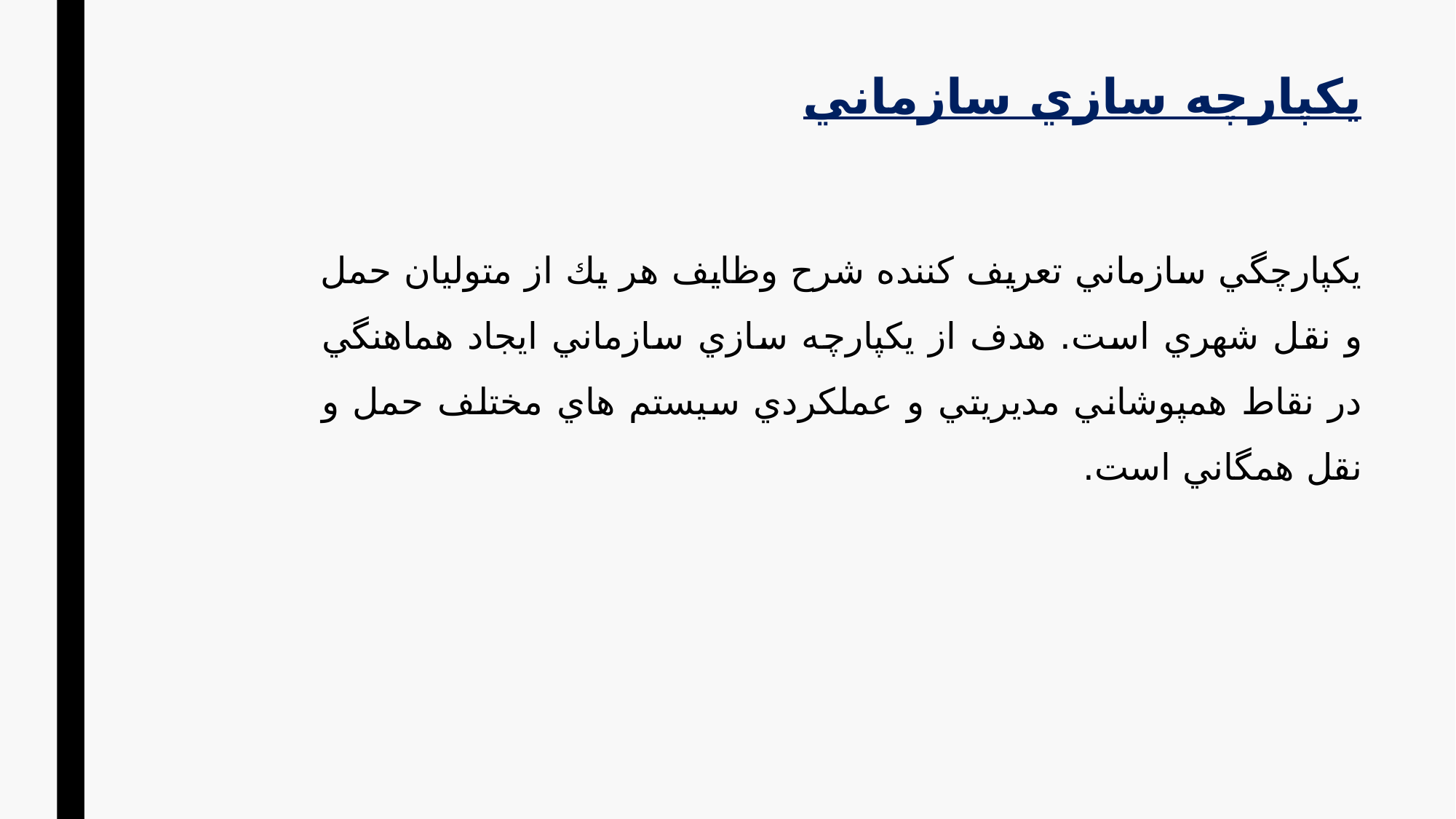

# يكپارچه سازي سازماني
يكپارچگي سازماني تعريف كننده شرح وظايف هر يك از متوليان حمل و نقل شهري است. هدف از يكپارچه سازي سازماني ايجاد هماهنگي در نقاط همپوشاني مديريتي و عملكردي سيستم هاي مختلف حمل و نقل همگاني است.